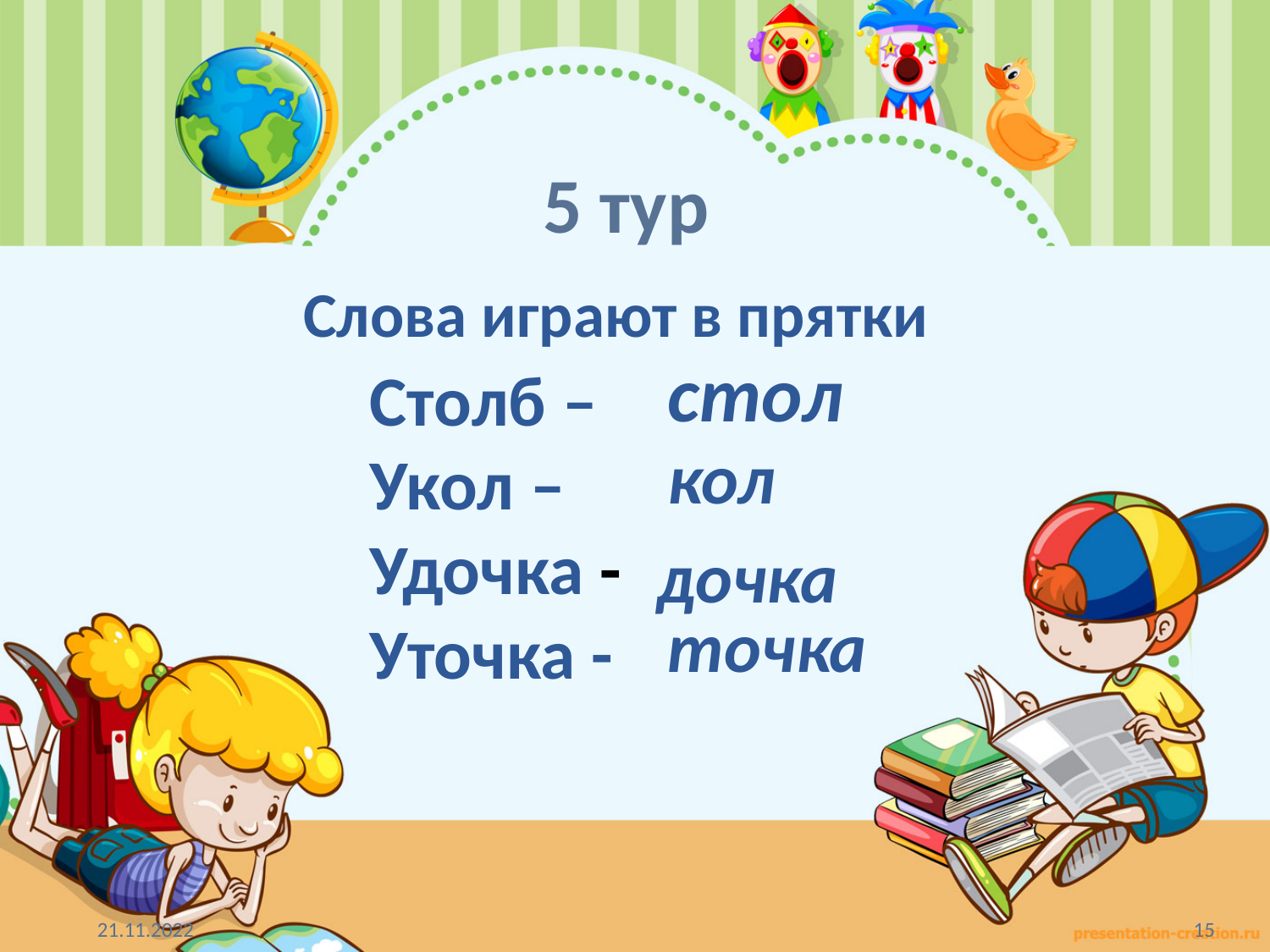

5 тур

Слова играют в прятки
стол
Столб –
Укол –
Удочка -
Уточка -
кол
дочка
точка